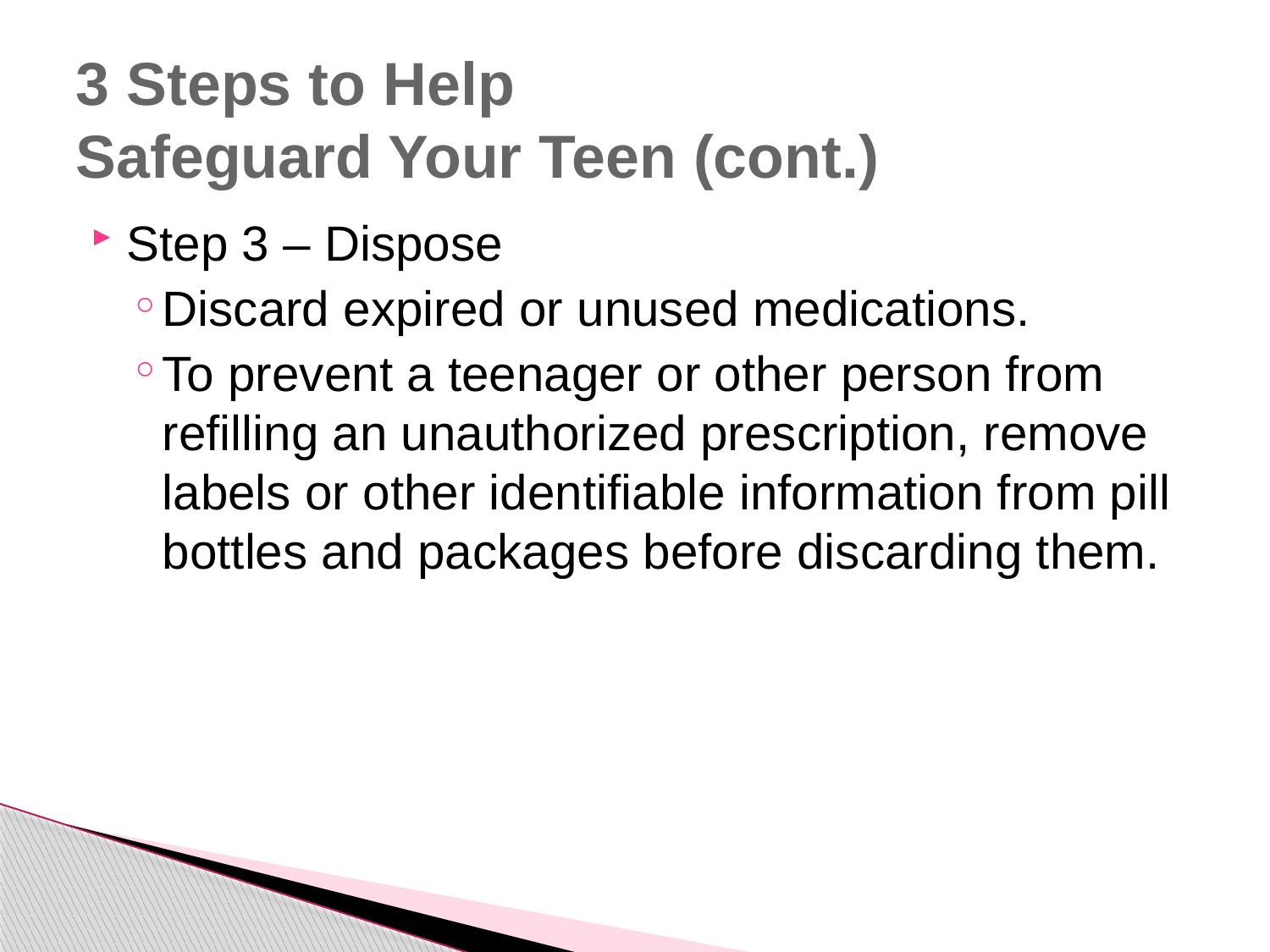

# 3 Steps to Help Safeguard Your Teen (cont.)
Step 3 – Dispose
Discard expired or unused medications.
To prevent a teenager or other person from refilling an unauthorized prescription, remove labels or other identifiable information from pill bottles and packages before discarding them.